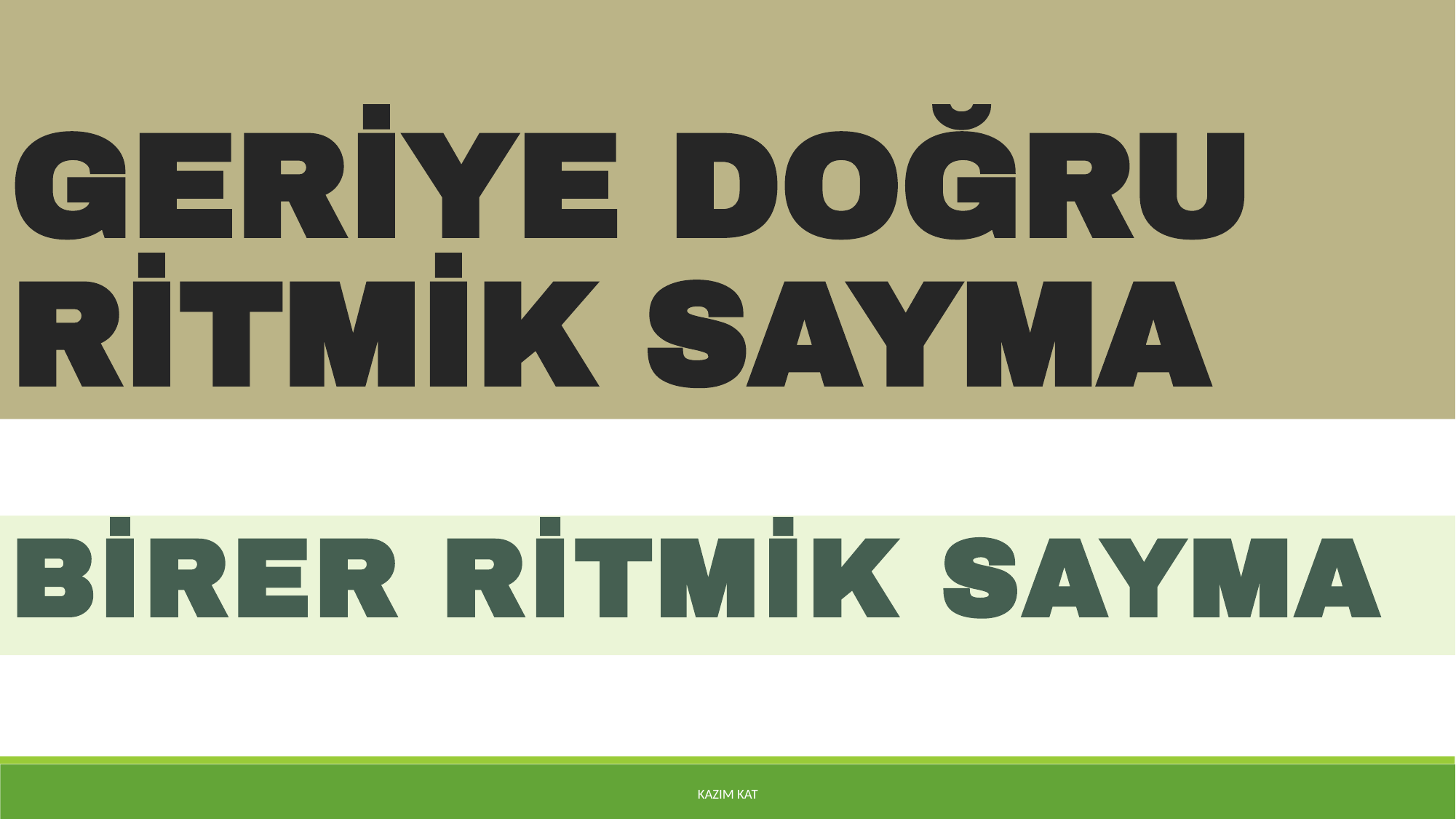

# GERİYE DOĞRU RİTMİK SAYMA
BİRER RİTMİK SAYMA
Kazım KAT